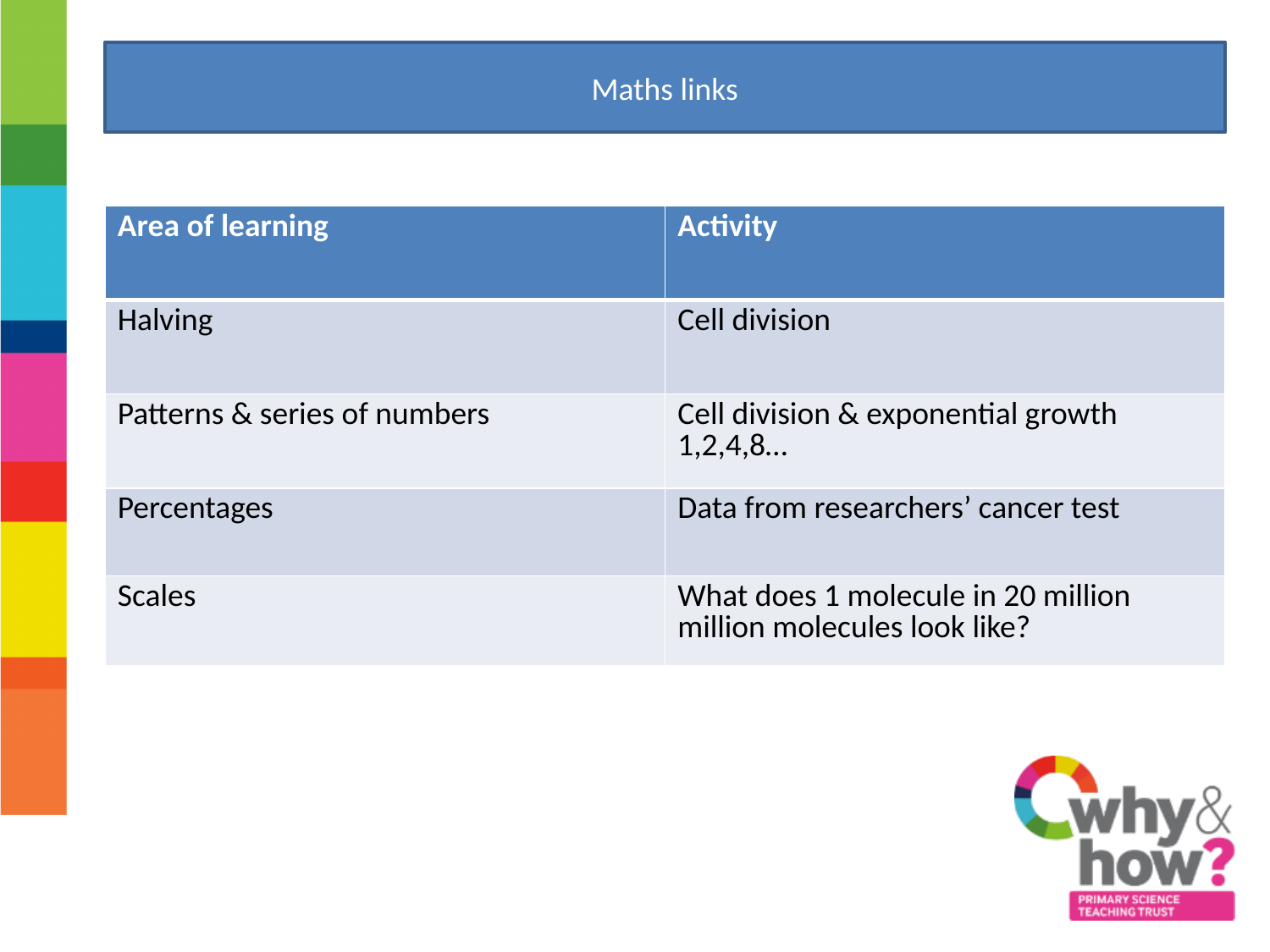

Maths links
| Area of learning | Activity |
| --- | --- |
| Halving | Cell division |
| Patterns & series of numbers | Cell division & exponential growth 1,2,4,8… |
| Percentages | Data from researchers’ cancer test |
| Scales | What does 1 molecule in 20 million million molecules look like? |